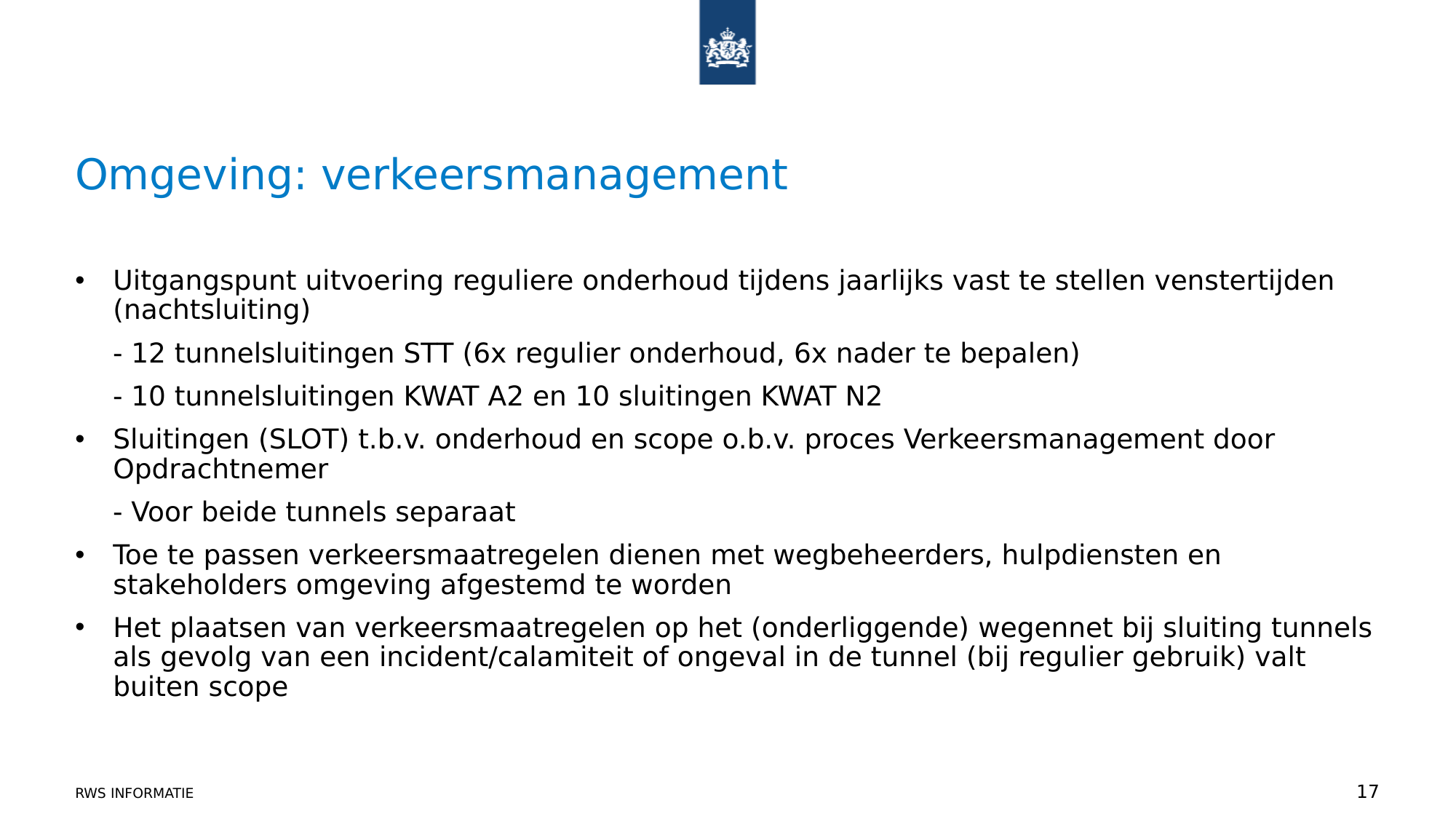

# Omgeving: verkeersmanagement
Uitgangspunt uitvoering reguliere onderhoud tijdens jaarlijks vast te stellen venstertijden (nachtsluiting)
- 12 tunnelsluitingen STT (6x regulier onderhoud, 6x nader te bepalen)
- 10 tunnelsluitingen KWAT A2 en 10 sluitingen KWAT N2
Sluitingen (SLOT) t.b.v. onderhoud en scope o.b.v. proces Verkeersmanagement door Opdrachtnemer
- Voor beide tunnels separaat
Toe te passen verkeersmaatregelen dienen met wegbeheerders, hulpdiensten en stakeholders omgeving afgestemd te worden
Het plaatsen van verkeersmaatregelen op het (onderliggende) wegennet bij sluiting tunnels als gevolg van een incident/calamiteit of ongeval in de tunnel (bij regulier gebruik) valt buiten scope

RWS Informatie
17